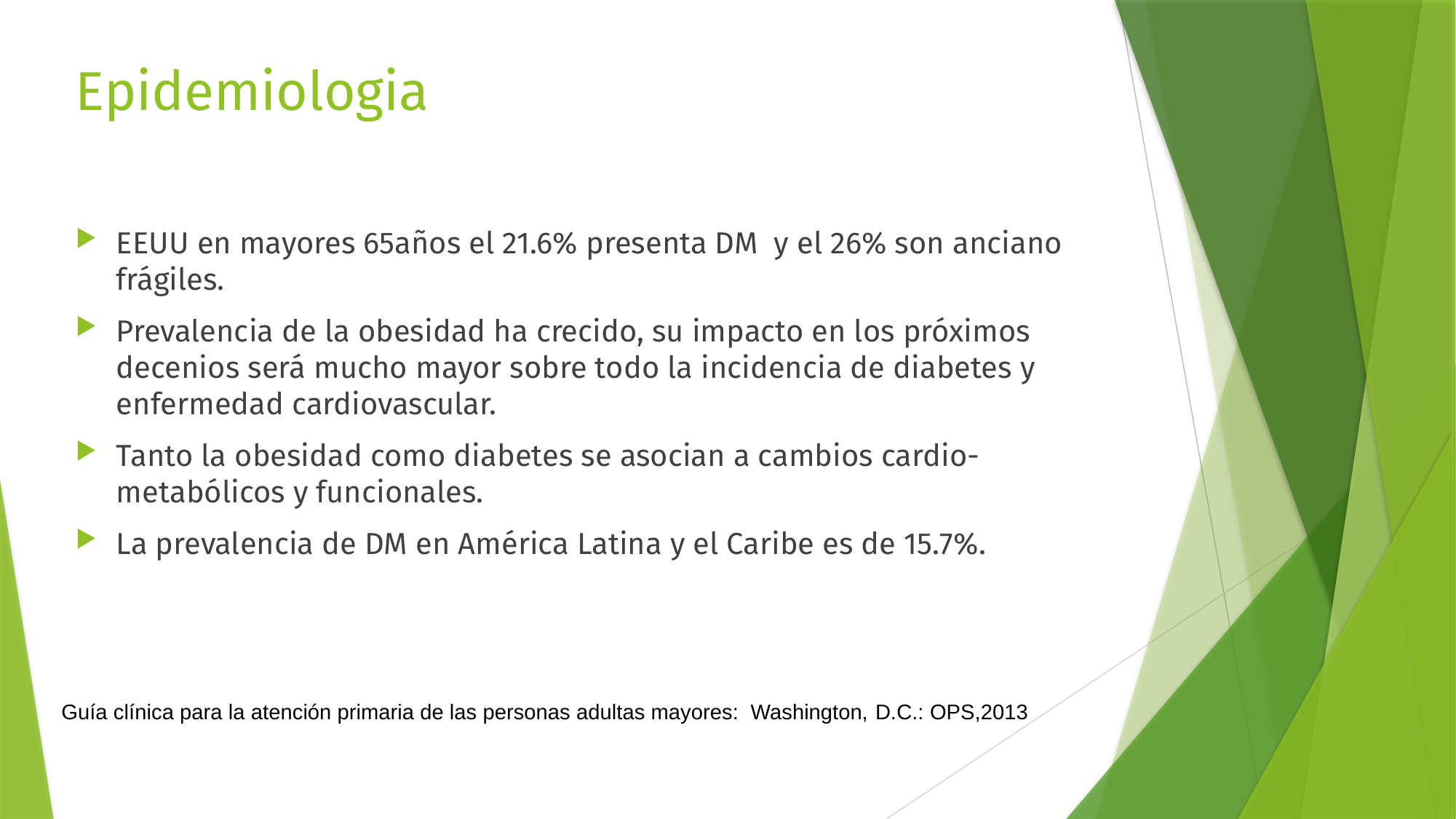

# Epidemiologia
EEUU en mayores 65años el 21.6% presenta DM  y el 26% son anciano frágiles.
Prevalencia de la obesidad ha crecido, su impacto en los próximos decenios será mucho mayor sobre todo la incidencia de diabetes y enfermedad cardiovascular.
Tanto la obesidad como diabetes se asocian a cambios cardio-metabólicos y funcionales.
La prevalencia de DM en América Latina y el Caribe es de 15.7%.
Guía clínica para la atención primaria de las personas adultas mayores:  Washington, D.C.: OPS,2013